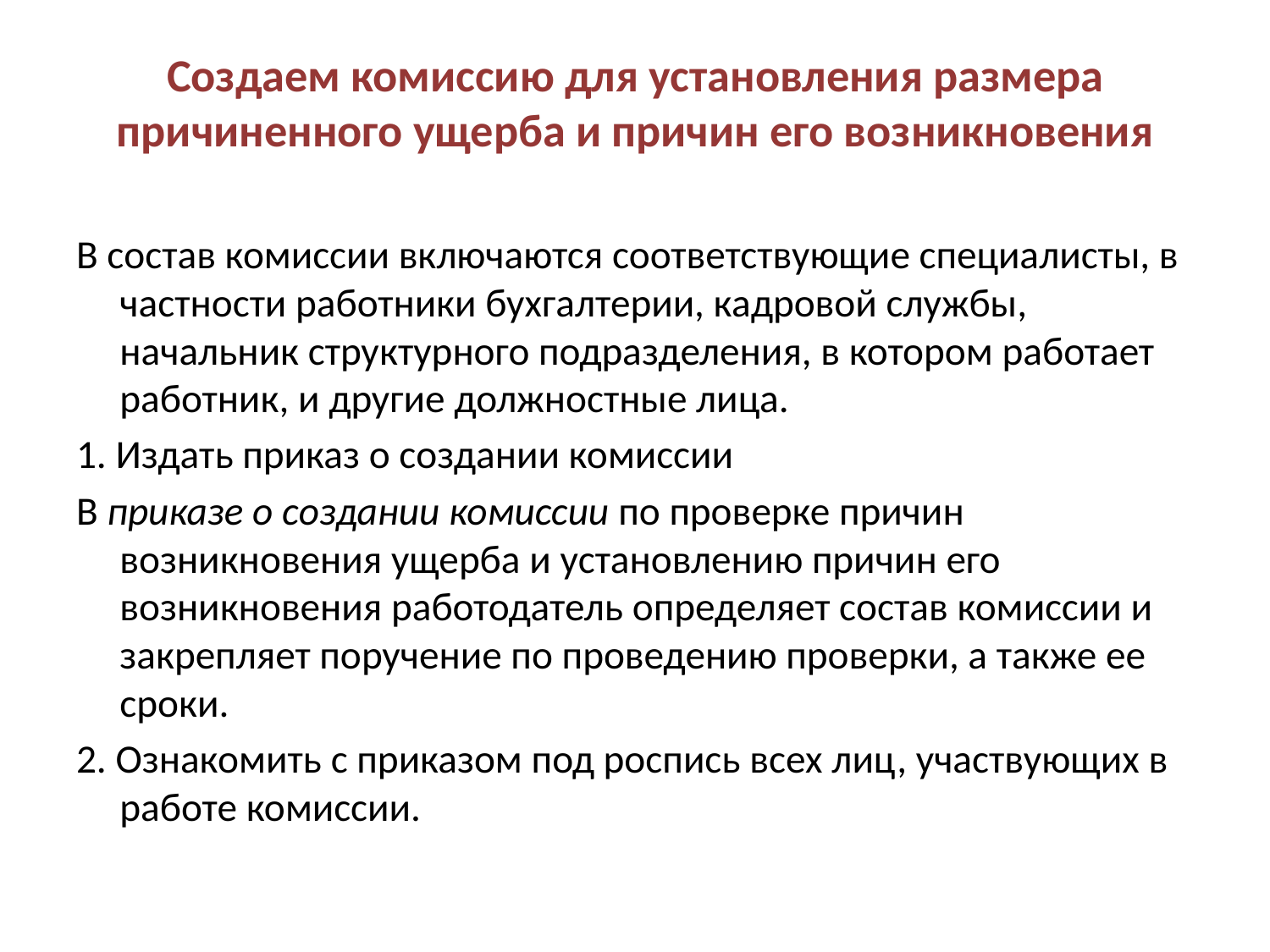

# Создаем комиссию для установления размера причиненного ущерба и причин его возникновения
В состав комиссии включаются соответствующие специалисты, в частности работники бухгалтерии, кадровой службы, начальник структурного подразделения, в котором работает работник, и другие должностные лица.
1. Издать приказ о создании комиссии
В приказе о создании комиссии по проверке причин возникновения ущерба и установлению причин его возникновения работодатель определяет состав комиссии и закрепляет поручение по проведению проверки, а также ее сроки.
2. Ознакомить с приказом под роспись всех лиц, участвующих в работе комиссии.